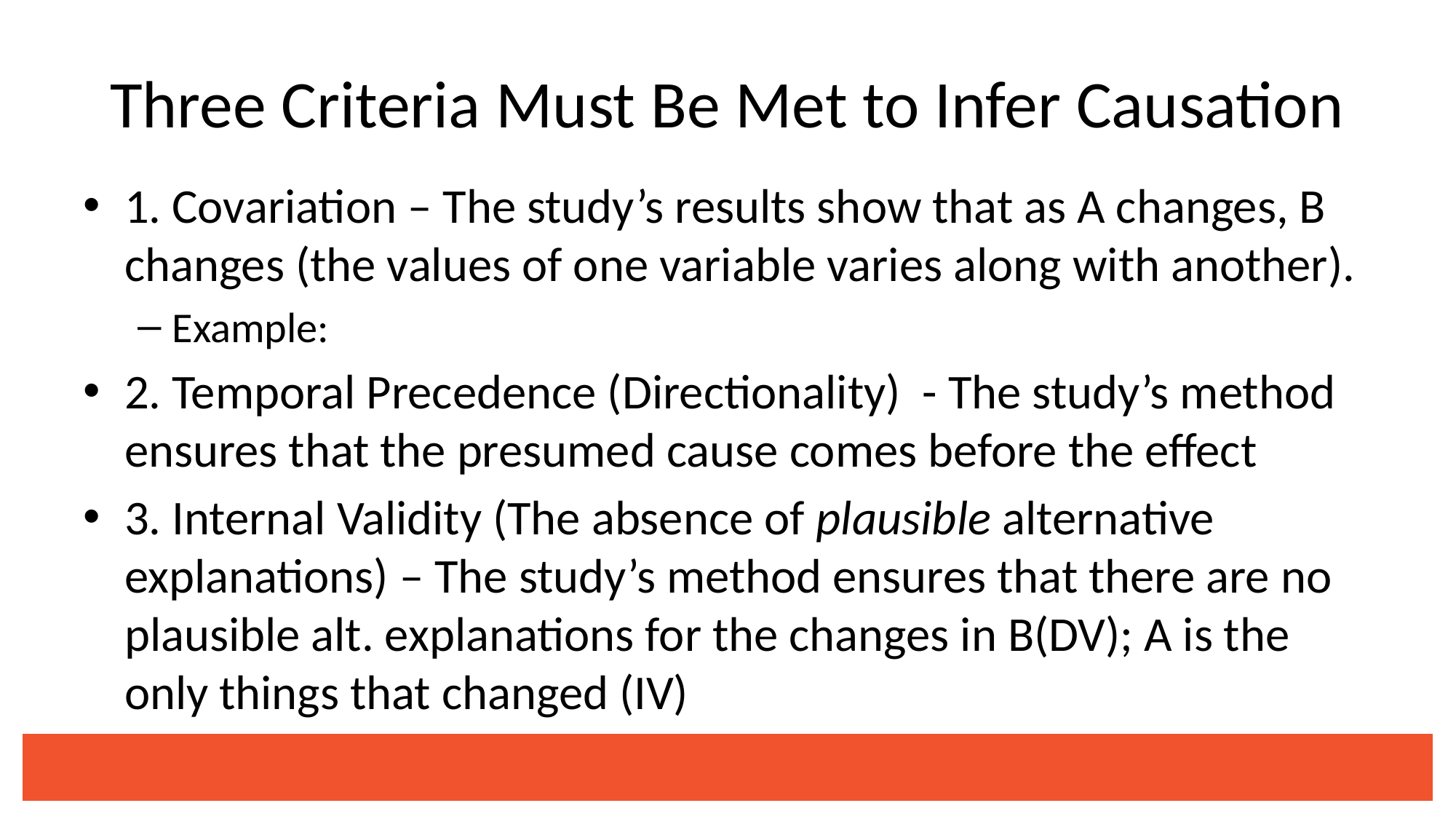

# Three Criteria Must Be Met to Infer Causation
1. Covariation – The study’s results show that as A changes, B changes (the values of one variable varies along with another).
Example:
2. Temporal Precedence (Directionality)  - The study’s method ensures that the presumed cause comes before the effect
3. Internal Validity (The absence of plausible alternative explanations) – The study’s method ensures that there are no plausible alt. explanations for the changes in B(DV); A is the only things that changed (IV)